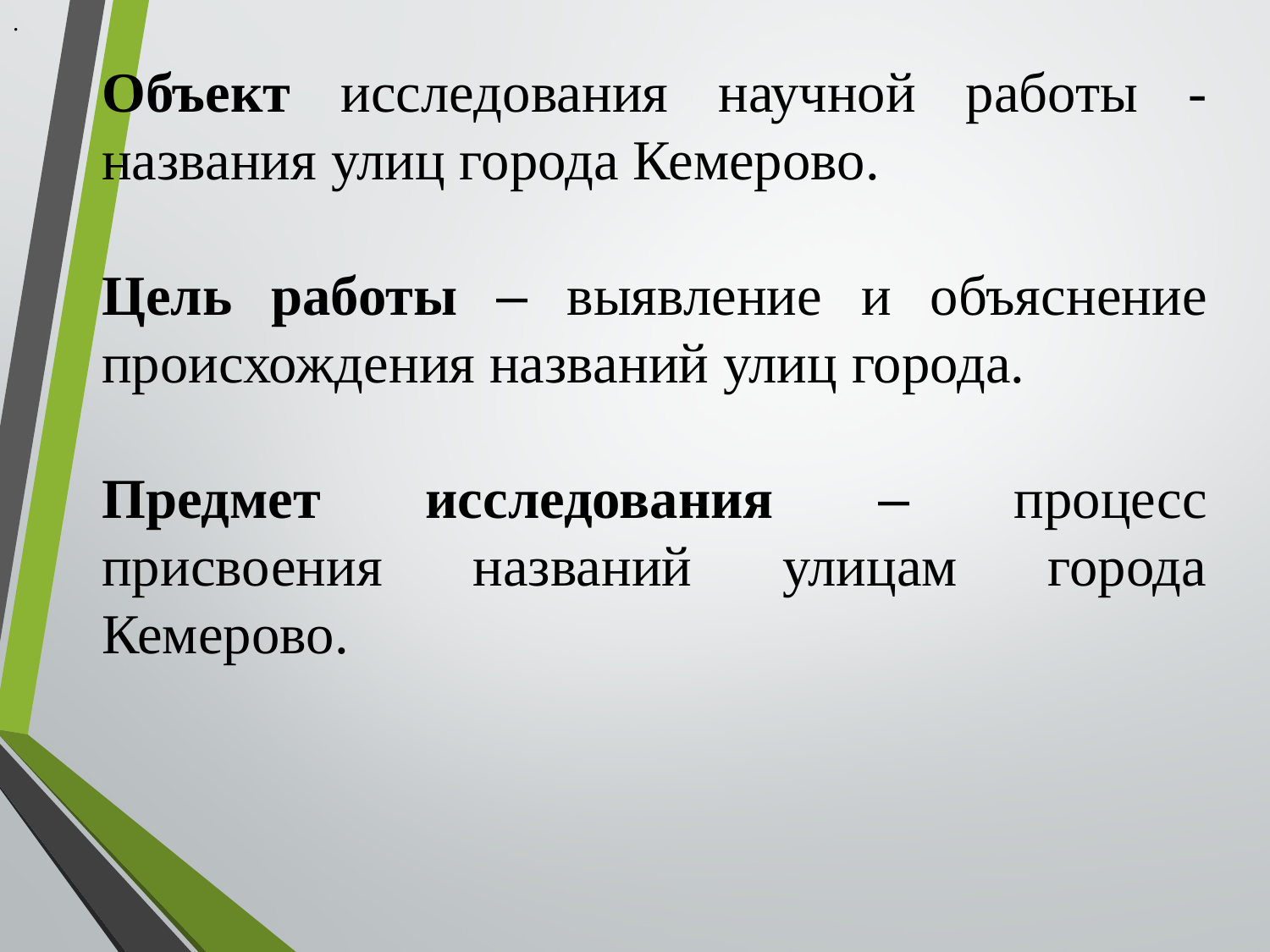

.
Объект исследования научной работы -названия улиц города Кемерово.

Цель работы – выявление и объяснение происхождения названий улиц города.

Предмет исследования – процесс присвоения названий улицам города Кемерово.